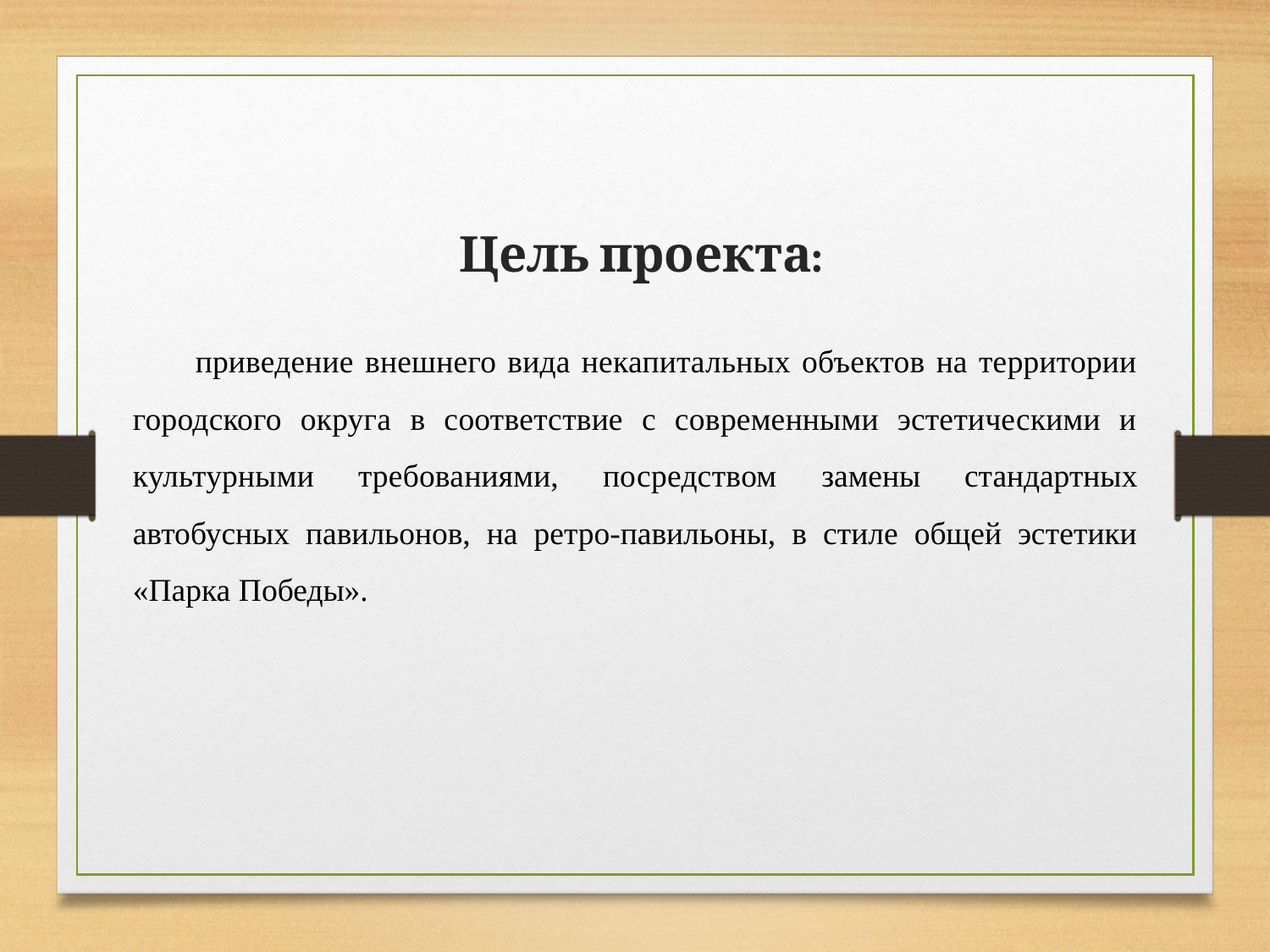

Цель проекта:

приведение внешнего вида некапитальных объектов на территории городского округа в соответствие с современными эстетическими и культурными требованиями, посредством замены стандартных автобусных павильонов, на ретро-павильоны, в стиле общей эстетики «Парка Победы».